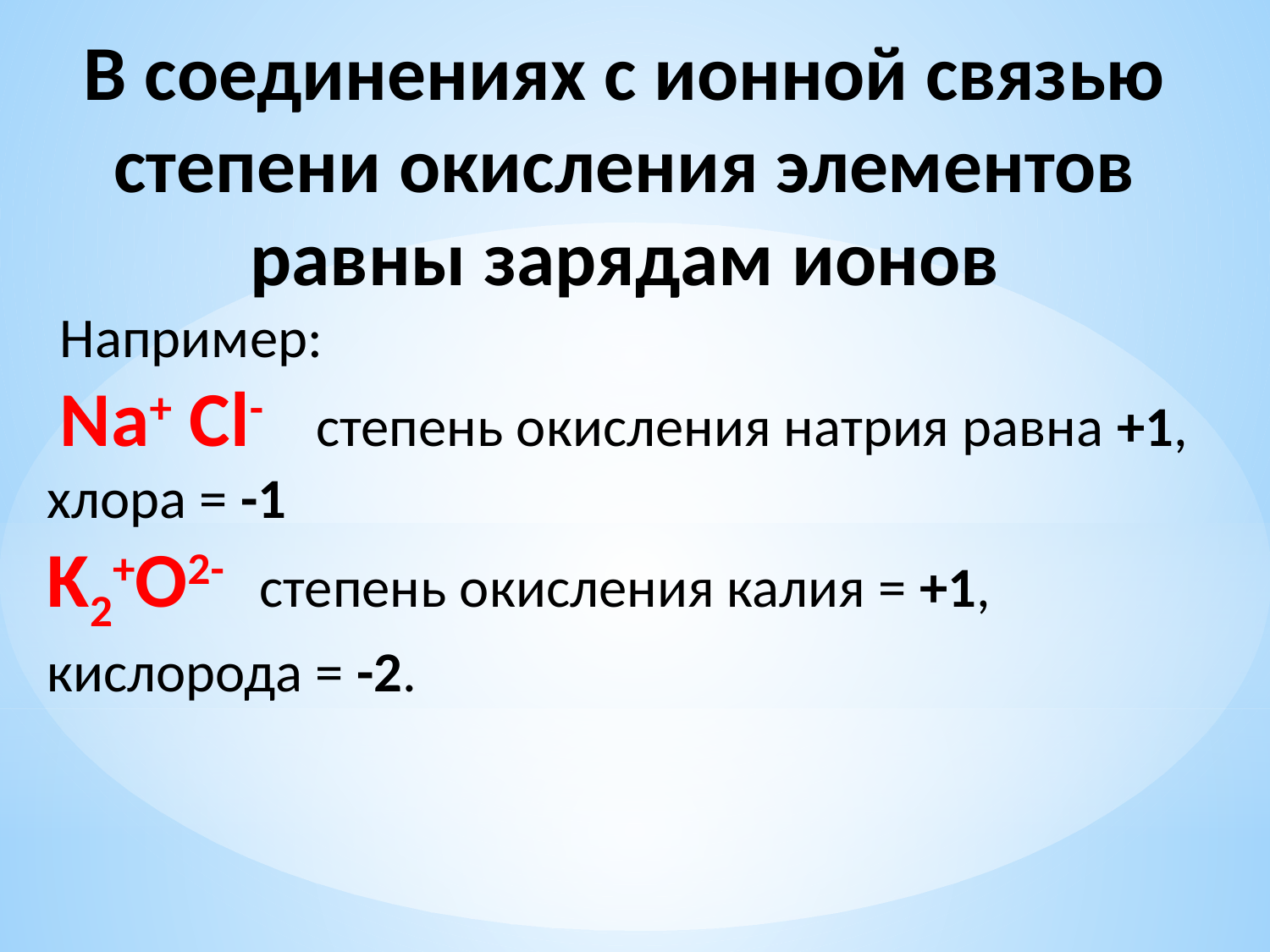

В соединениях с ионной связью степени окисления элементов равны зарядам ионов
 Например:
 Na+ Cl-   степень окисления натрия равна +1, хлора = -1
K2+O2-  степень окисления калия = +1, кислорода = -2.